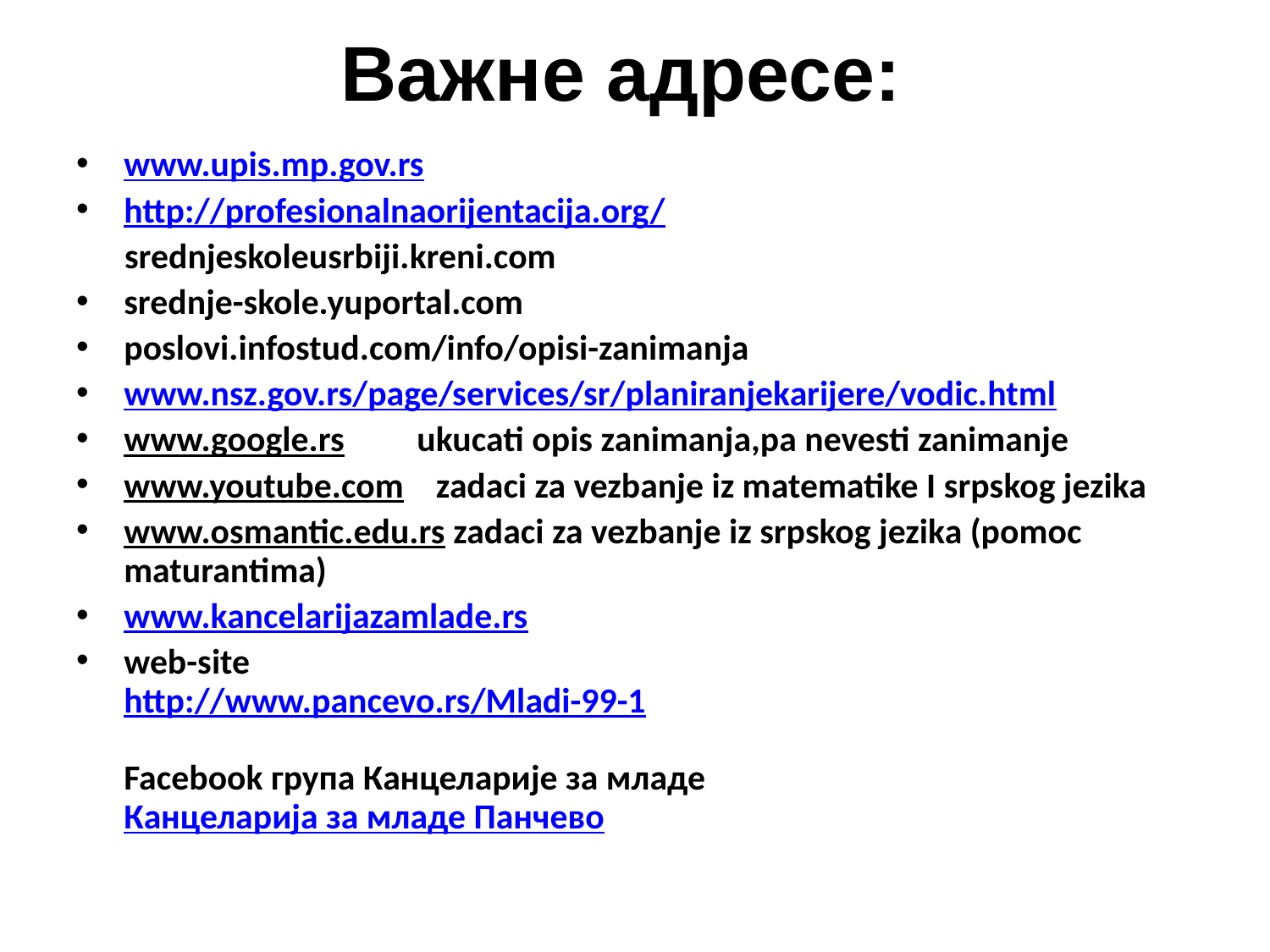

# Важне адресе:
www.upis.mp.gov.rs
http://profesionalnaorijentacija.org/
      srednjeskoleusrbiji.kreni.com
srednje-skole.yuportal.com
poslovi.infostud.com/info/opisi-zanimanja
www.nsz.gov.rs/page/services/sr/planiranjekarijere/vodic.html
www.google.rs         ukucati opis zanimanja,pa nevesti zanimanje
www.youtube.com    zadaci za vezbanje iz matematike I srpskog jezika
www.osmantic.edu.rs zadaci za vezbanje iz srpskog jezika (pomoc maturantima)
www.kancelarijazamlade.rs
web-site
http://www.pancevo.rs/Mladi-99-1
Facebook група Канцеларије за младе
Канцеларија за младе Панчево